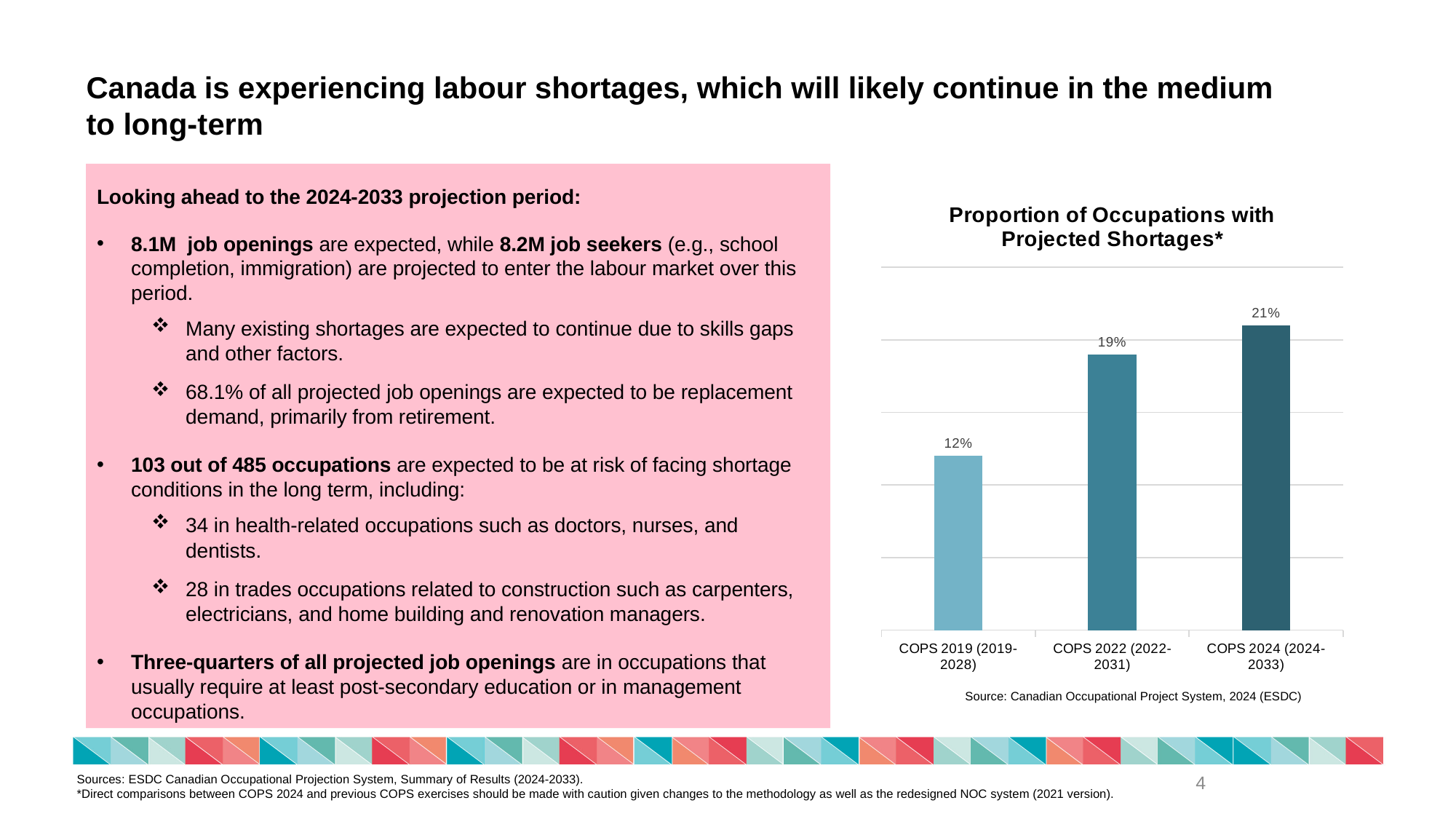

# Canada is experiencing labour shortages, which will likely continue in the medium to long-term

Looking ahead to the 2024-2033 projection period:

8.1M  job openings are expected, while 8.2M job seekers (e.g., school completion, immigration) are projected to enter the labour market over this period.

Many existing shortages are expected to continue due to skills gaps and other factors.

68.1% of all projected job openings are expected to be replacement demand, primarily from retirement.

103 out of 485 occupations are expected to be at risk of facing shortage conditions in the long term, including:

34 in health-related occupations such as doctors, nurses, and dentists.

28 in trades occupations related to construction such as carpenters, electricians, and home building and renovation managers.

Three-quarters of all projected job openings are in occupations that usually require at least post-secondary education or in management occupations.

### Chart: Proportion of Occupations with Projected Shortages*

| Category |  |
|---|---|
| COPS 2019 (2019-2028) | 0.12 |
| COPS 2022 (2022-2031) | 0.19 |
| COPS 2024 (2024-2033) | 0.21 |
Source: Canadian Occupational Project System, 2024 (ESDC)
Sources: ESDC Canadian Occupational Projection System, Summary of Results (2024-2033).
*Direct comparisons between COPS 2024 and previous COPS exercises should be made with caution given changes to the methodology as well as the redesigned NOC system (2021 version).
4